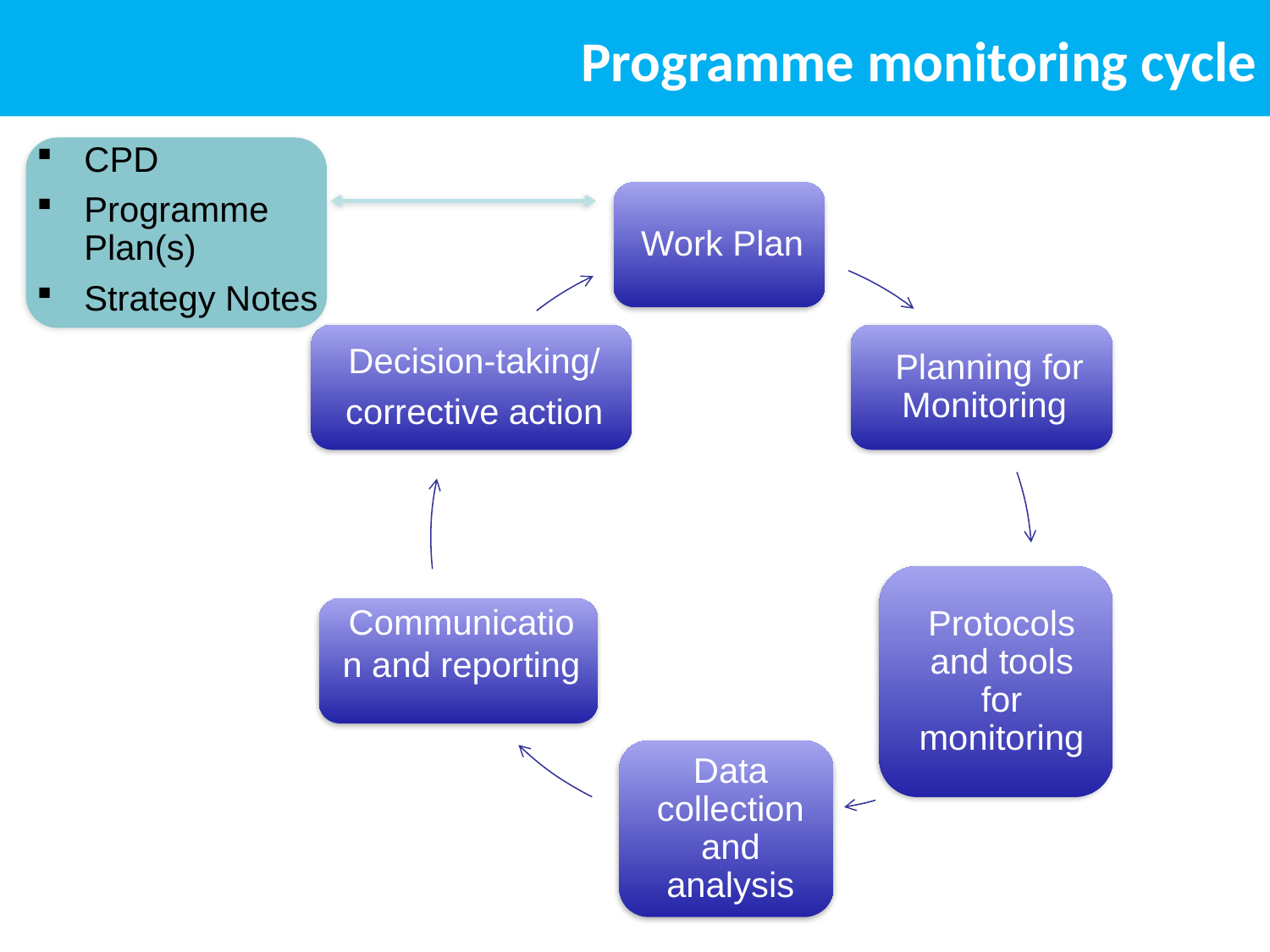

# Programme monitoring cycle

CPD
Programme Plan(s)
Strategy Notes
Work Plan
 Planning for Monitoring
Protocols and tools for monitoring
Data collection and analysis
Communication and reporting

Decision-taking/
corrective action